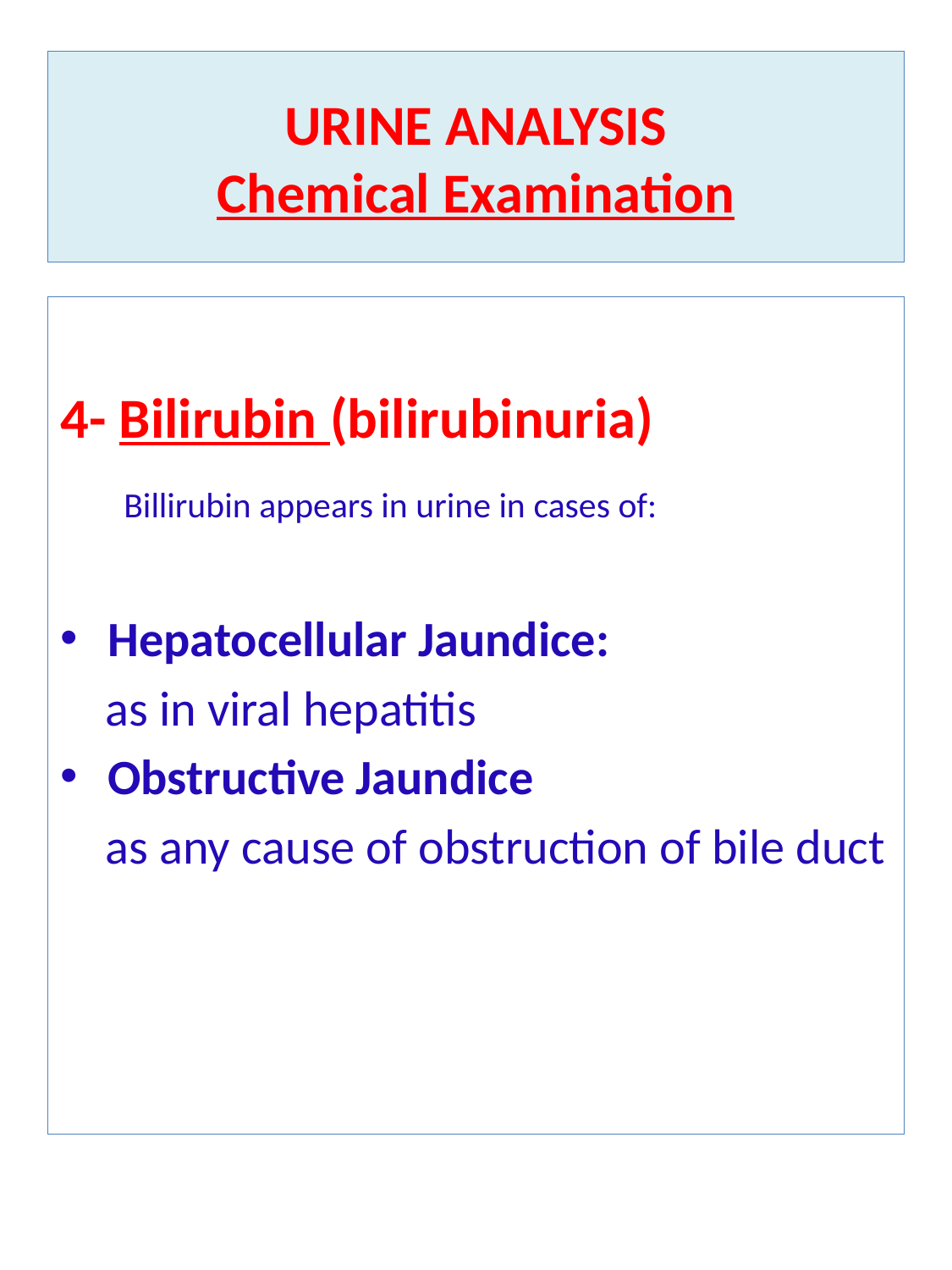

# URINE ANALYSIS Chemical Examination

4- Bilirubin (bilirubinuria)
     Billirubin appears in urine in cases of:

Hepatocellular Jaundice:
    as in viral hepatitis
Obstructive Jaundice
    as any cause of obstruction of bile duct